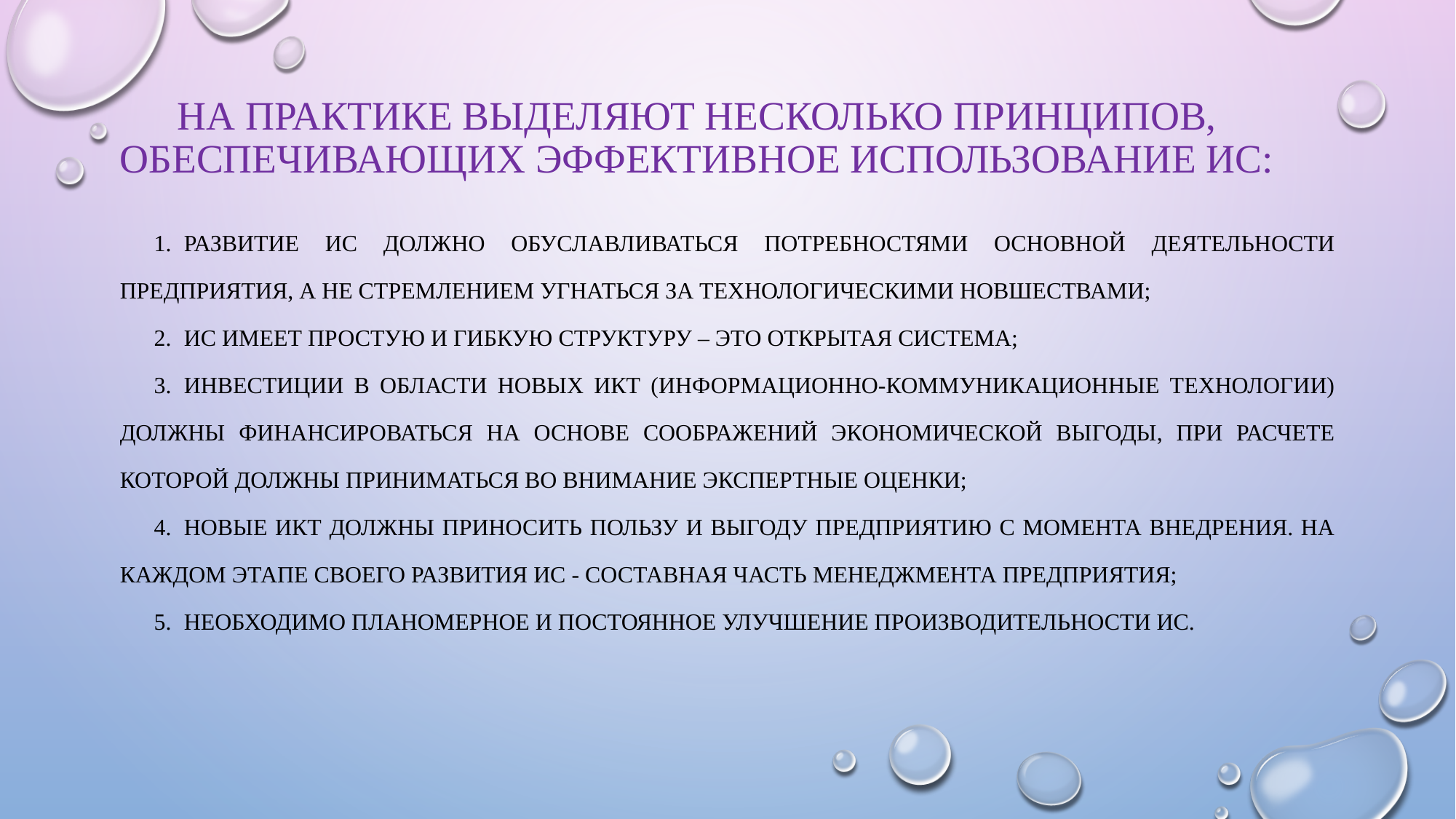

# На практике выделяют несколько принципов, обеспечивающих эффективное использование ИС:
Развитие ИС должно обуславливаться потребностями основной деятельности предприятия, а не стремлением угнаться за технологическими новшествами;
ИС имеет простую и гибкую структуру – это открытая система;
Инвестиции в области новых ИКТ (Информационно-коммуникационные технологии) должны финансироваться на основе соображений экономической выгоды, при расчете которой должны приниматься во внимание экспертные оценки;
Новые ИКТ должны приносить пользу и выгоду предприятию с момента внедрения. На каждом этапе своего развития ИС - составная часть менеджмента предприятия;
Необходимо Планомерное И Постоянное Улучшение производительности ИС.